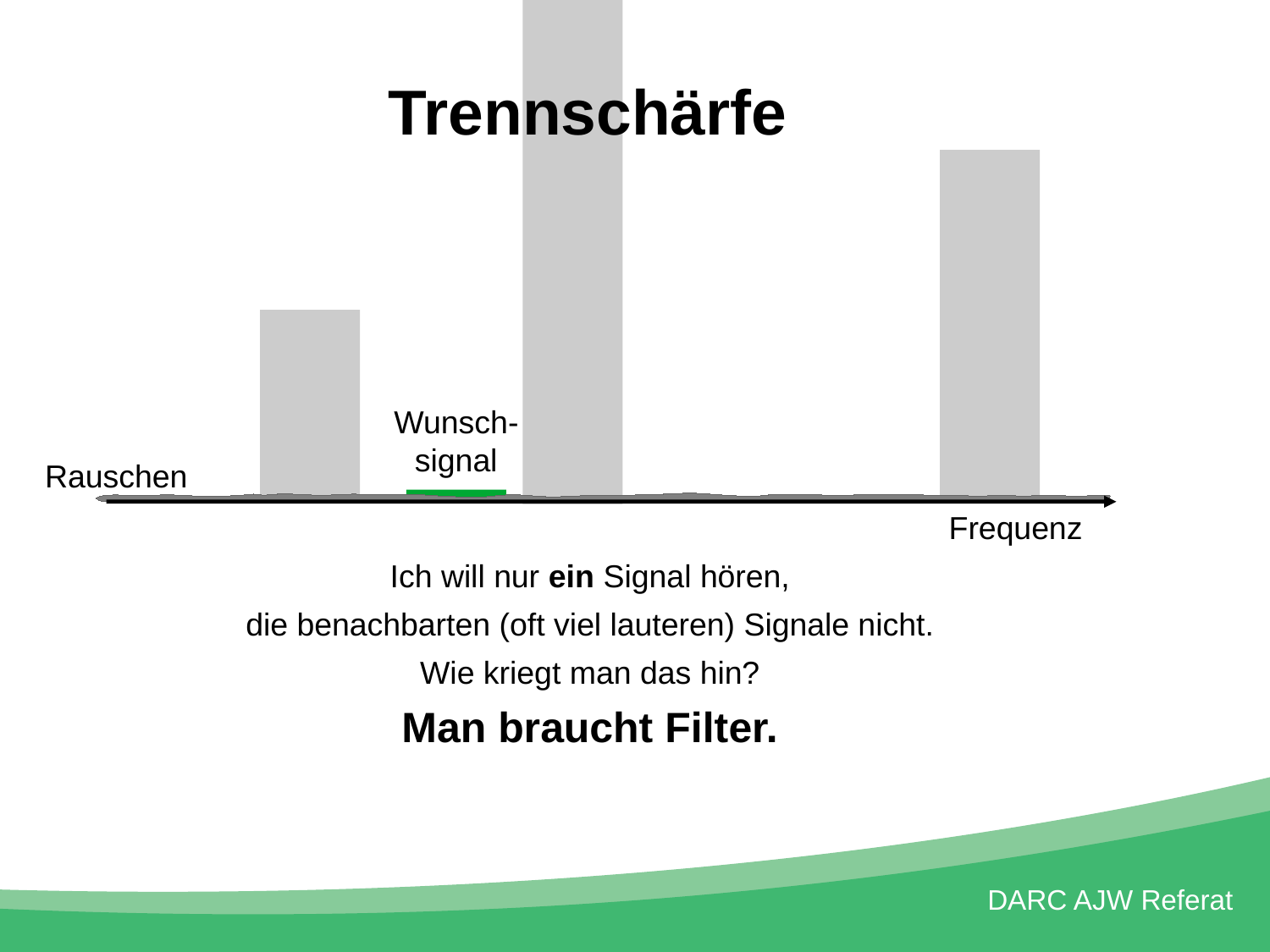

Trennschärfe

Wunsch-
signal
Rauschen

Frequenz
Ich will nur ein Signal hören,
die benachbarten (oft viel lauteren) Signale nicht.
Wie kriegt man das hin?
Man braucht Filter.